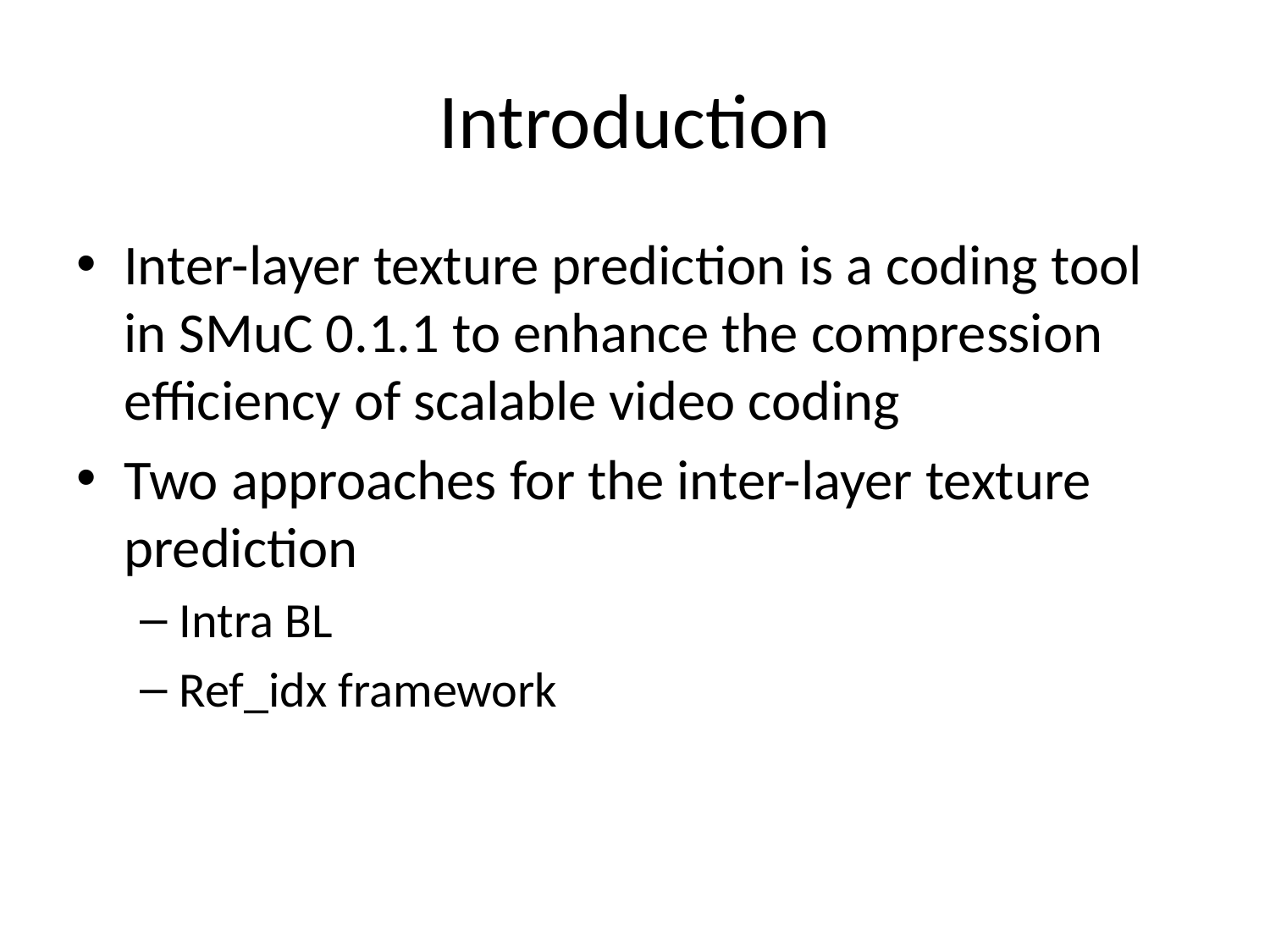

# Introduction
Inter-layer texture prediction is a coding tool in SMuC 0.1.1 to enhance the compression efficiency of scalable video coding
Two approaches for the inter-layer texture prediction
Intra BL
Ref_idx framework